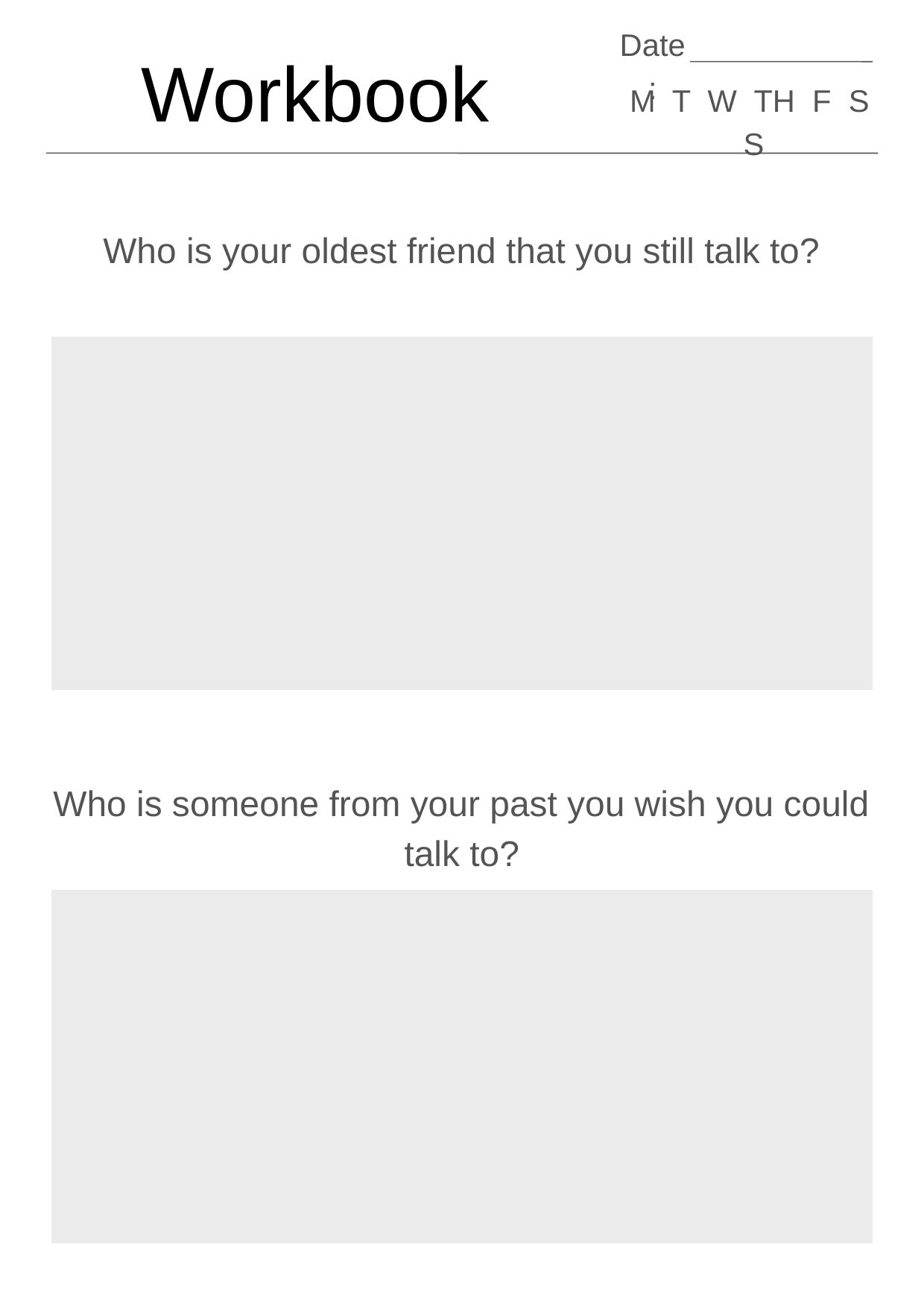

Date:
Workbook

M  T  W  TH  F  S  S

Who is your oldest friend that you still talk to?

Who is someone from your past you wish you could talk to?